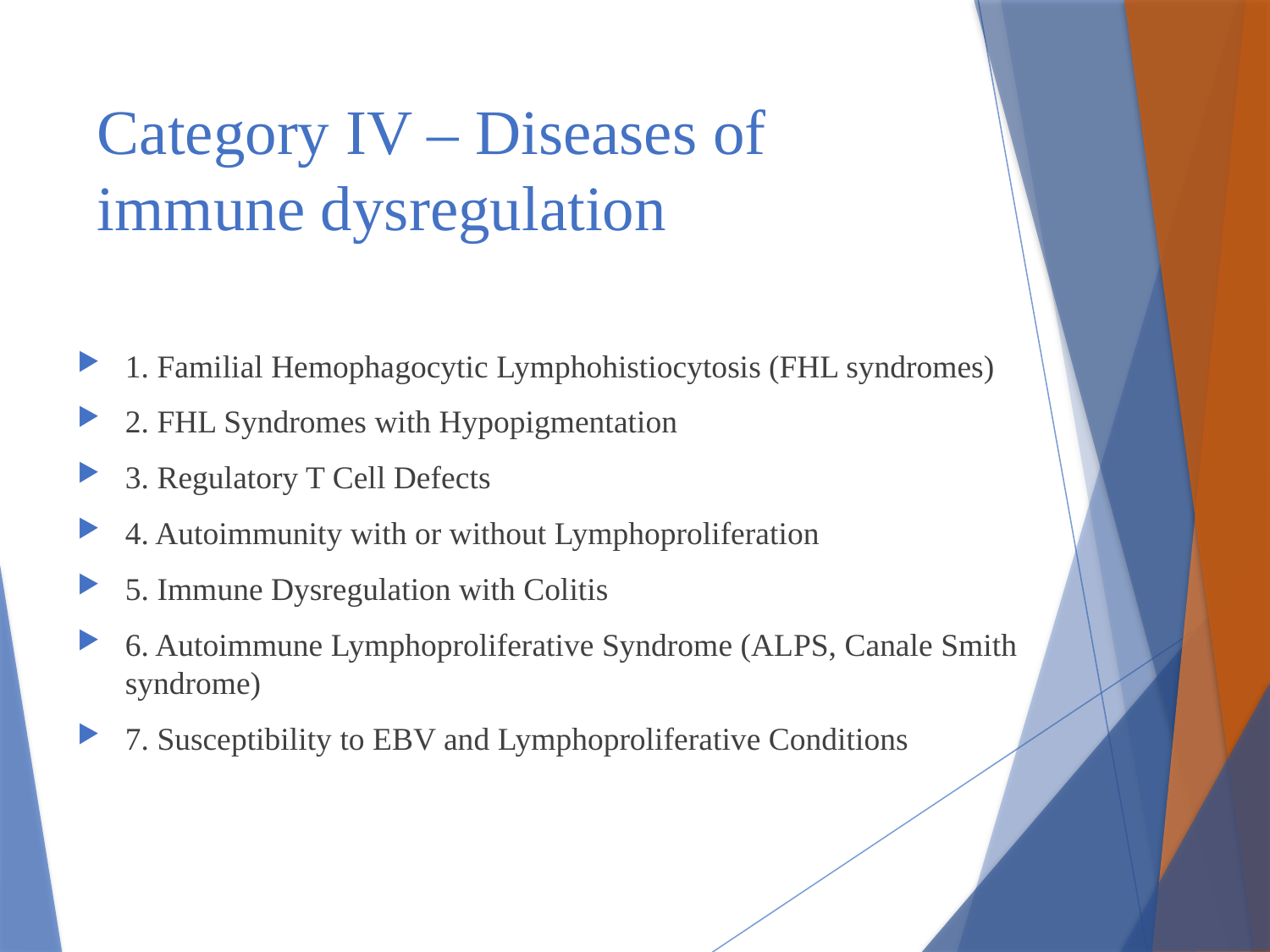

# Category IV – Diseases of immune dysregulation
1. Familial Hemophagocytic Lymphohistiocytosis (FHL syndromes)
2. FHL Syndromes with Hypopigmentation
3. Regulatory T Cell Defects
4. Autoimmunity with or without Lymphoproliferation
5. Immune Dysregulation with Colitis
6. Autoimmune Lymphoproliferative Syndrome (ALPS, Canale Smith syndrome)
7. Susceptibility to EBV and Lymphoproliferative Conditions